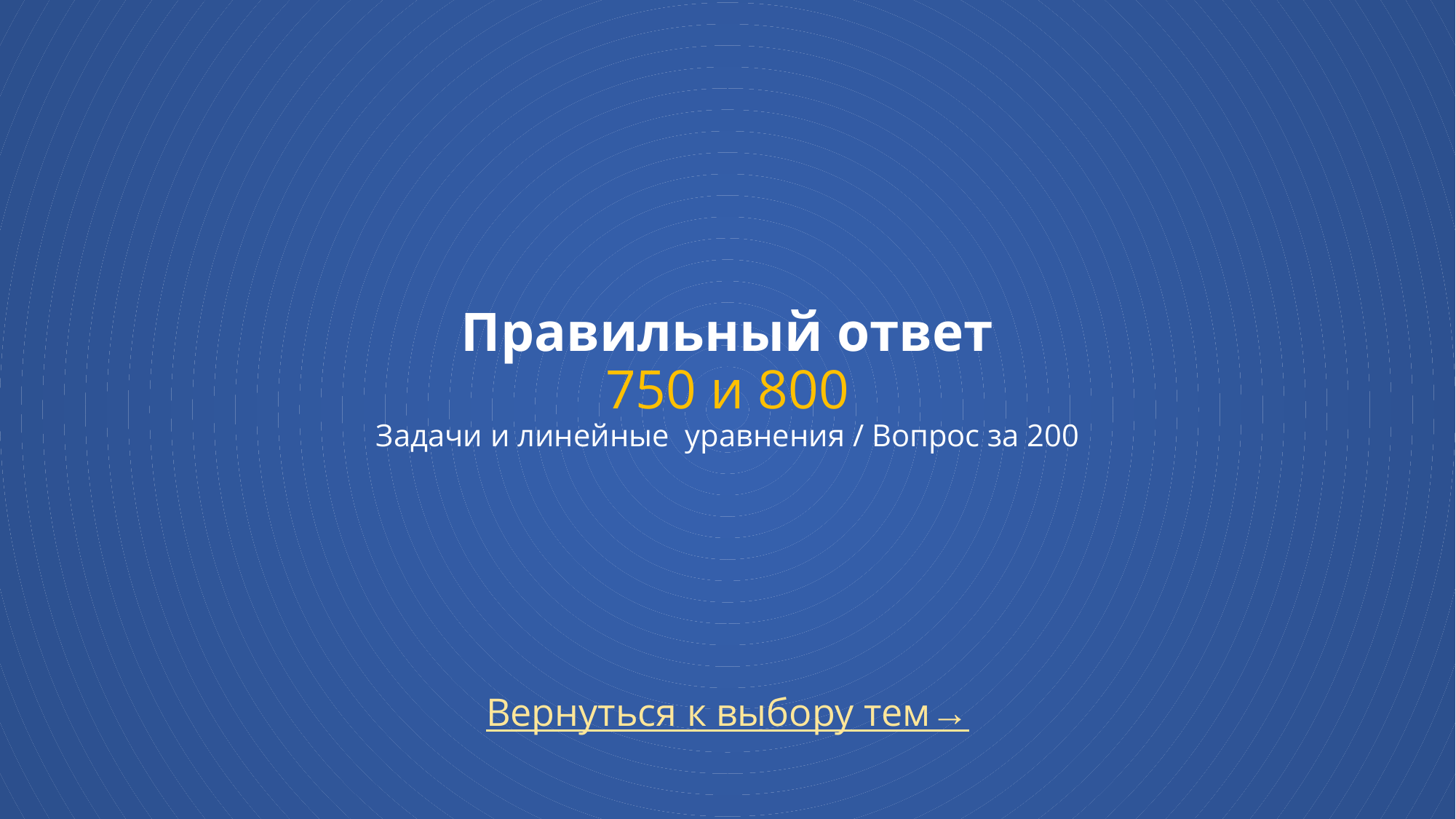

# Правильный ответ 750 и 800 Задачи и линейные  уравнения / Вопрос за 200
Вернуться к выбору тем→